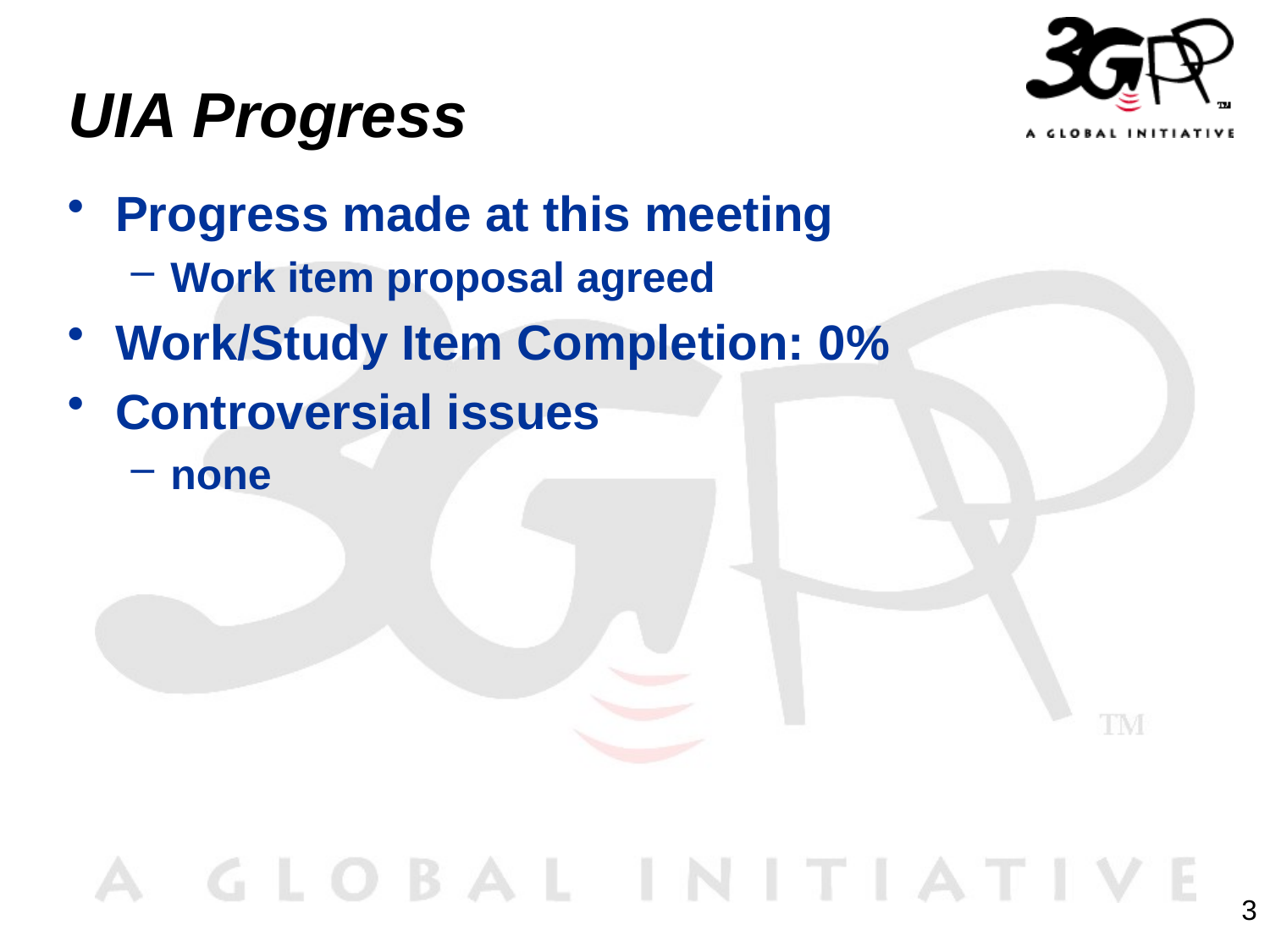

# UIA Progress
Progress made at this meeting
Work item proposal agreed
Work/Study Item Completion: 0%
Controversial issues
none
3